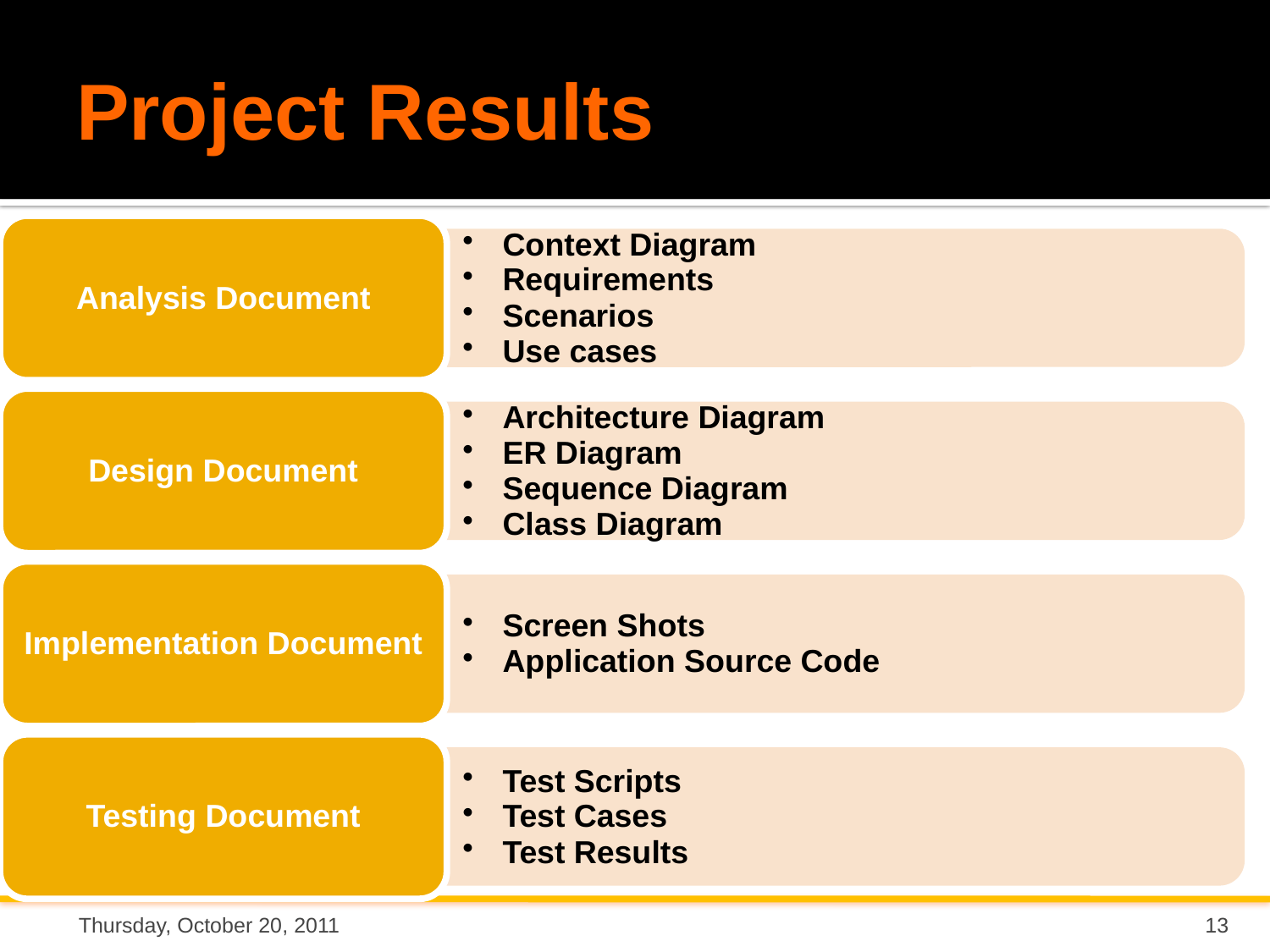

# Project Results
Testing Document
Implementation Document
Design Document
Analysis Document
Context Diagram
Requirements
Scenarios
Use cases
Architecture Diagram
ER Diagram
Sequence Diagram
Class Diagram
Screen Shots
Application Source Code
Test Scripts
Test Cases
Test Results
Thursday, October 20, 2011
13